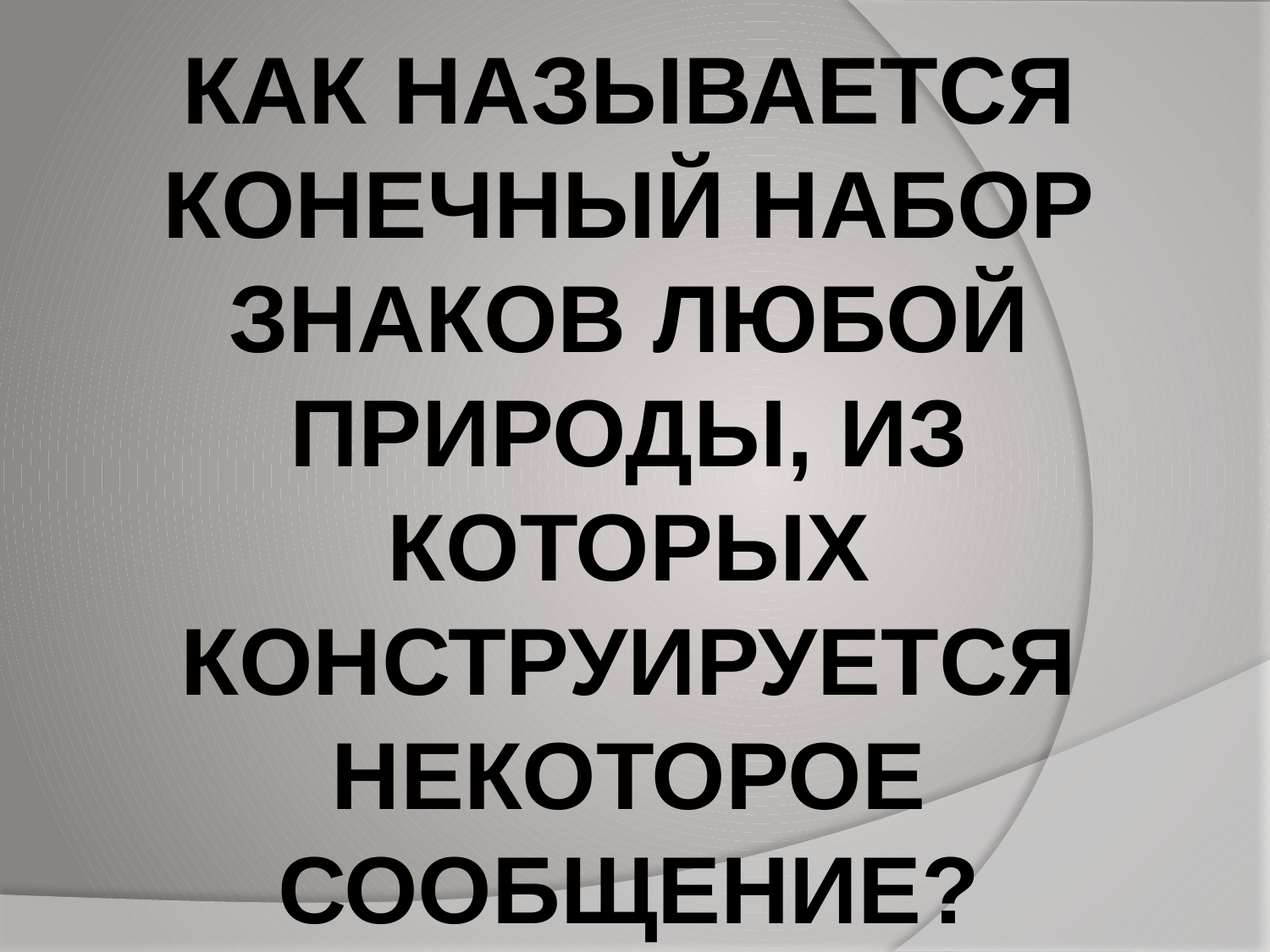

# КАК НАЗЫВАЕТСЯ КОНЕЧНЫЙ НАБОР ЗНАКОВ ЛЮБОЙ ПРИРОДЫ, ИЗ КОТОРЫХ КОНСТРУИРУЕТСЯ НЕКОТОРОЕ СООБЩЕНИЕ?